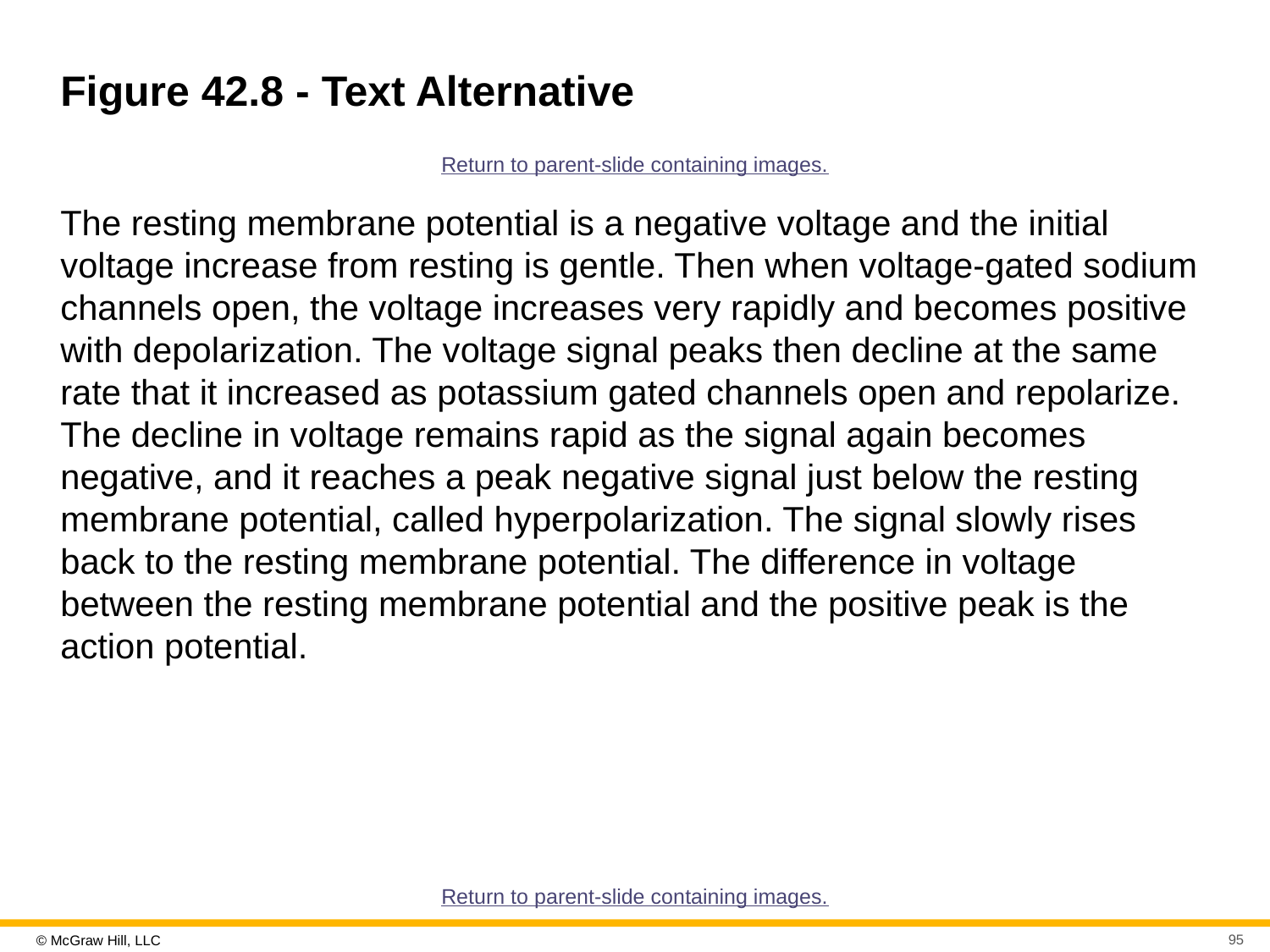

# Figure 42.8 - Text Alternative
Return to parent-slide containing images.
The resting membrane potential is a negative voltage and the initial voltage increase from resting is gentle. Then when voltage-gated sodium channels open, the voltage increases very rapidly and becomes positive with depolarization. The voltage signal peaks then decline at the same rate that it increased as potassium gated channels open and repolarize. The decline in voltage remains rapid as the signal again becomes negative, and it reaches a peak negative signal just below the resting membrane potential, called hyperpolarization. The signal slowly rises back to the resting membrane potential. The difference in voltage between the resting membrane potential and the positive peak is the action potential.
Return to parent-slide containing images.
95